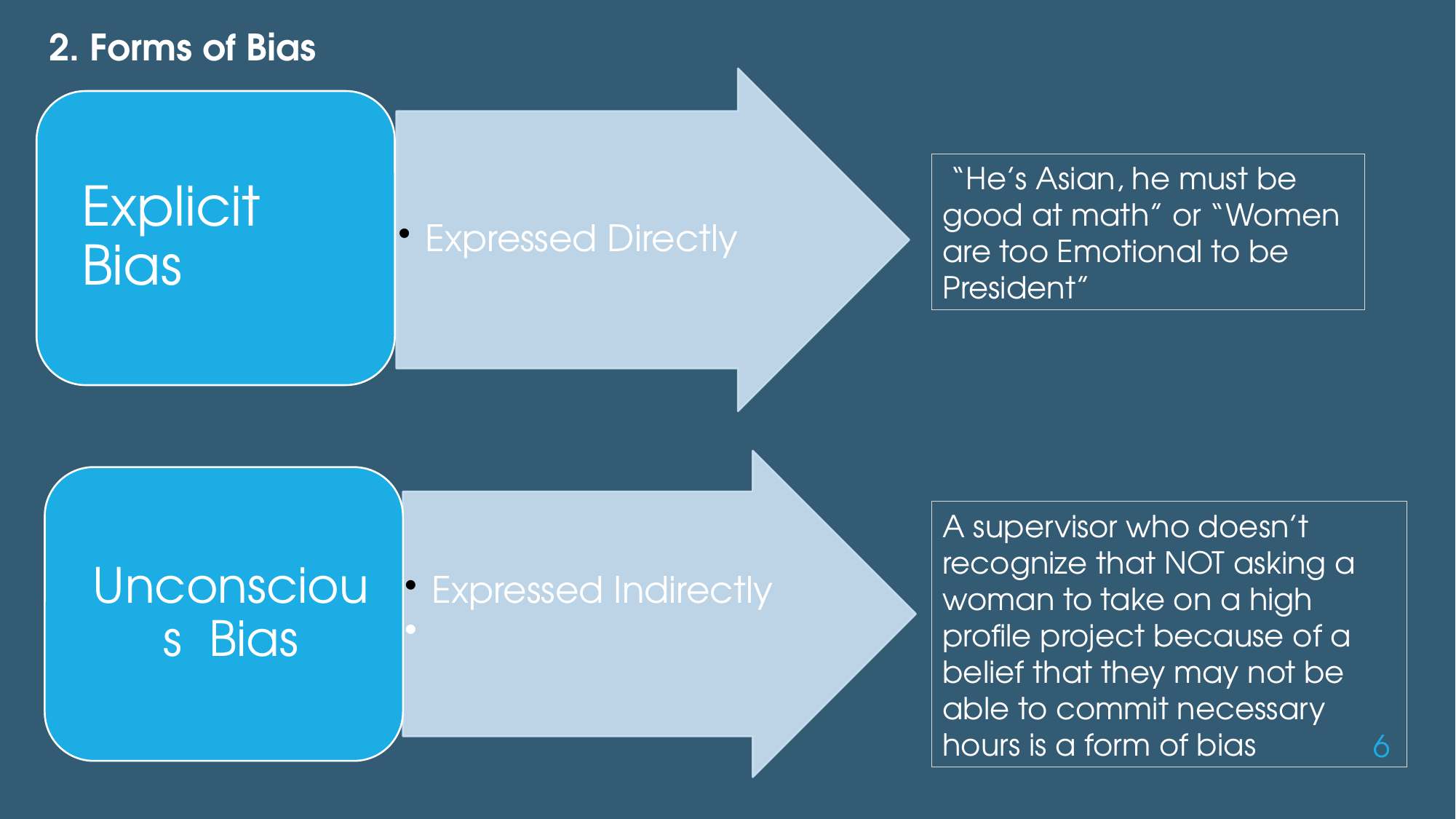

2. Forms of Bias
Expressed Directly
Explicit Bias
Expressed Indirectly

Unconscious  Bias
 “He’s Asian, he must be good at math” or “Women are too Emotional to be President”
A supervisor who doesn’t recognize that NOT asking a woman to take on a high profile project because of a belief that they may not be able to commit necessary hours is a form of bias
6